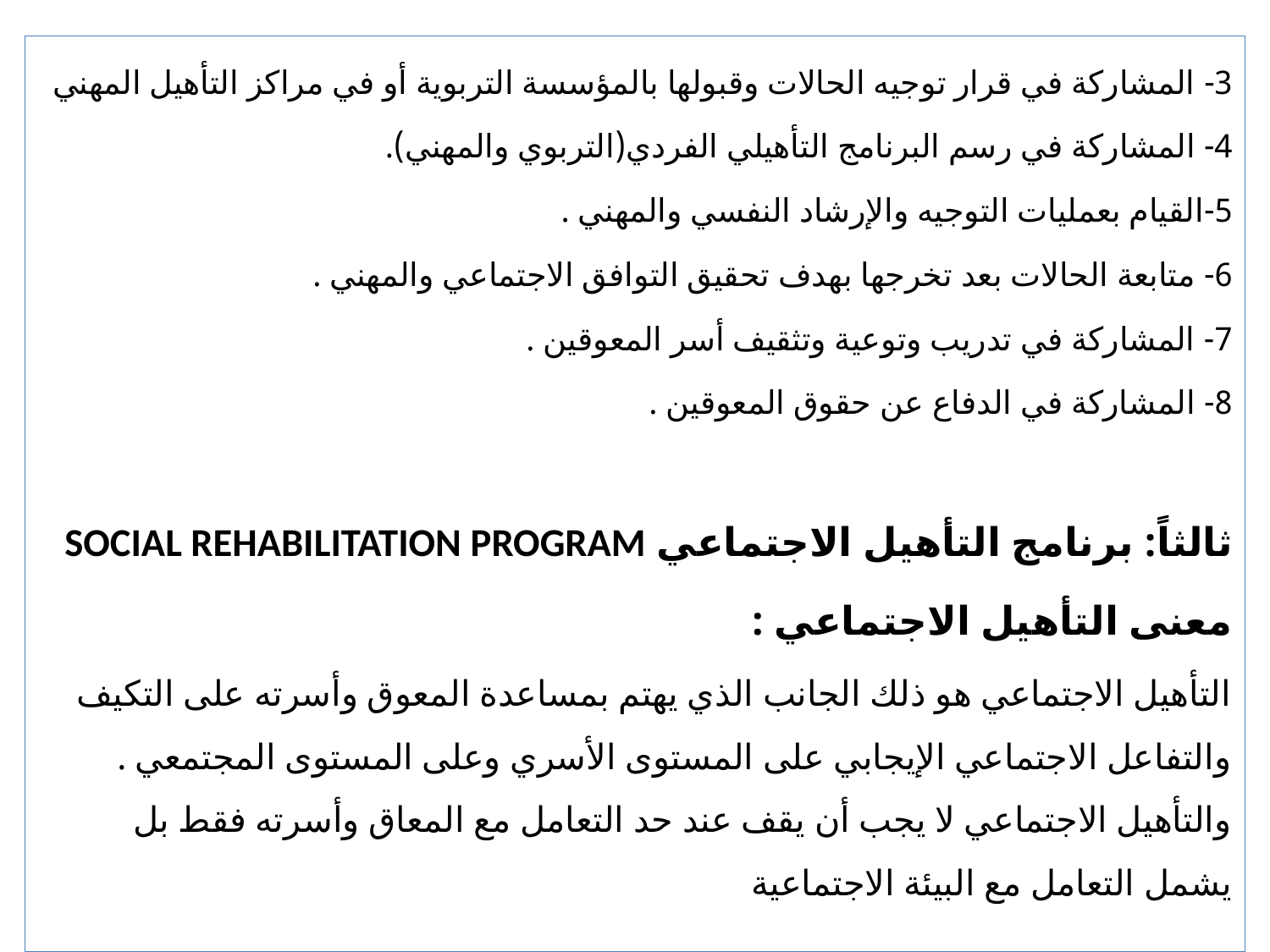

3- المشاركة في قرار توجيه الحالات وقبولها بالمؤسسة التربوية أو في مراكز التأهيل المهني
4- المشاركة في رسم البرنامج التأهيلي الفردي(التربوي والمهني).
5-القيام بعمليات التوجيه والإرشاد النفسي والمهني .
6- متابعة الحالات بعد تخرجها بهدف تحقيق التوافق الاجتماعي والمهني .
7- المشاركة في تدريب وتوعية وتثقيف أسر المعوقين .
8- المشاركة في الدفاع عن حقوق المعوقين .

ثالثاً: برنامج التأهيل الاجتماعي SOCIAL REHABILITATION PROGRAM
معنى التأهيل الاجتماعي :
التأهيل الاجتماعي هو ذلك الجانب الذي يهتم بمساعدة المعوق وأسرته على التكيف والتفاعل الاجتماعي الإيجابي على المستوى الأسري وعلى المستوى المجتمعي . والتأهيل الاجتماعي لا يجب أن يقف عند حد التعامل مع المعاق وأسرته فقط بل يشمل التعامل مع البيئة الاجتماعية